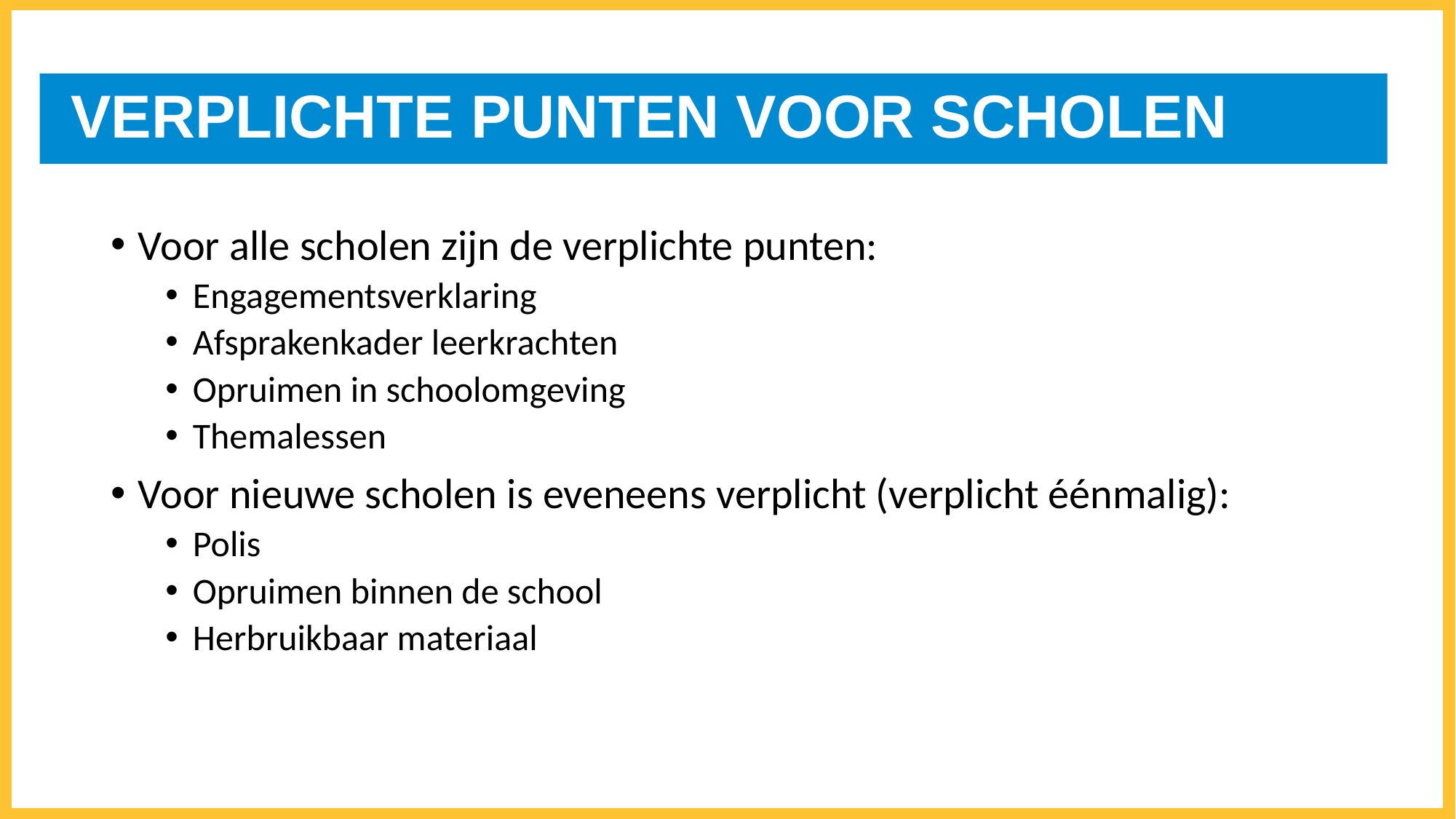

# VERPLICHTE PUNTEN VOOR SCHOLEN

Voor alle scholen zijn de verplichte punten:
Engagementsverklaring
Afsprakenkader leerkrachten
Opruimen in schoolomgeving
Themalessen
Voor nieuwe scholen is eveneens verplicht (verplicht éénmalig):
Polis
Opruimen binnen de school
Herbruikbaar materiaal